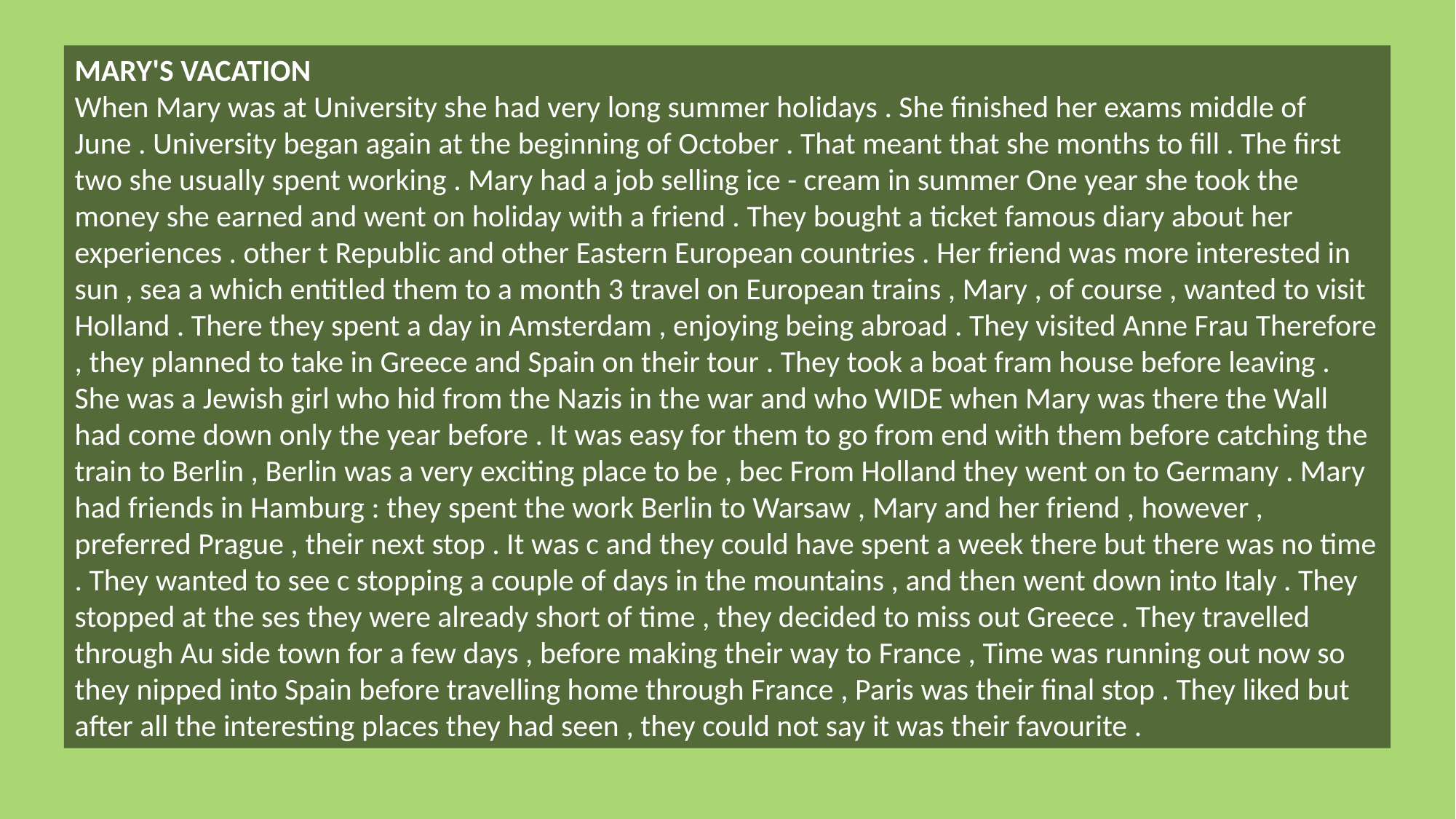

MARY'S VACATION
When Mary was at University she had very long summer holidays . She finished her exams middle of June . University began again at the beginning of October . That meant that she months to fill . The first two she usually spent working . Mary had a job selling ice - cream in summer One year she took the money she earned and went on holiday with a friend . They bought a ticket famous diary about her experiences . other t Republic and other Eastern European countries . Her friend was more interested in sun , sea a which entitled them to a month 3 travel on European trains , Mary , of course , wanted to visit Holland . There they spent a day in Amsterdam , enjoying being abroad . They visited Anne Frau Therefore , they planned to take in Greece and Spain on their tour . They took a boat fram house before leaving . She was a Jewish girl who hid from the Nazis in the war and who WIDE when Mary was there the Wall had come down only the year before . It was easy for them to go from end with them before catching the train to Berlin , Berlin was a very exciting place to be , bec From Holland they went on to Germany . Mary had friends in Hamburg : they spent the work Berlin to Warsaw , Mary and her friend , however , preferred Prague , their next stop . It was c and they could have spent a week there but there was no time . They wanted to see c stopping a couple of days in the mountains , and then went down into Italy . They stopped at the ses they were already short of time , they decided to miss out Greece . They travelled through Au side town for a few days , before making their way to France , Time was running out now so they nipped into Spain before travelling home through France , Paris was their final stop . They liked but after all the interesting places they had seen , they could not say it was their favourite .